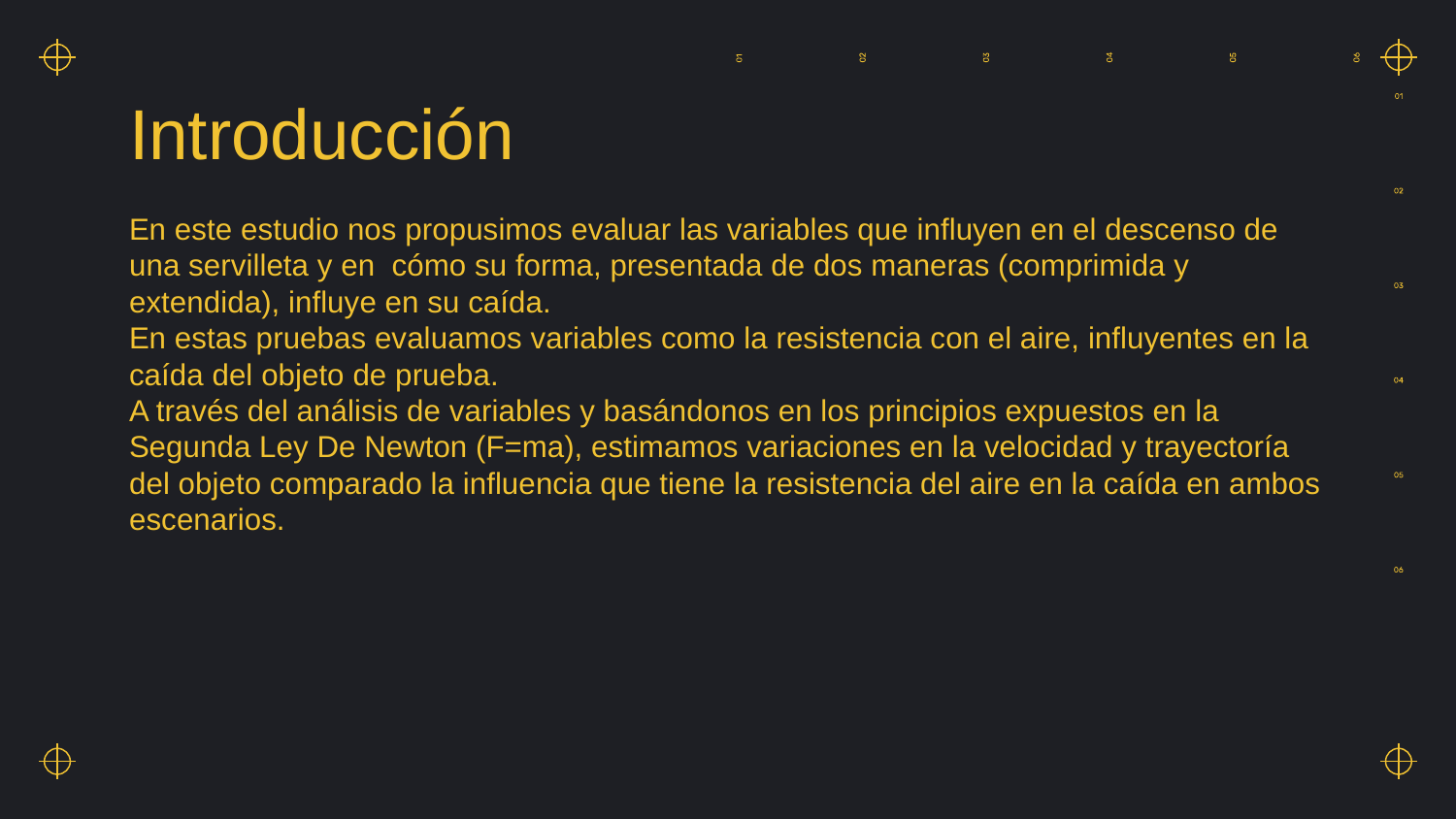

# Introducción
En este estudio nos propusimos evaluar las variables que influyen en el descenso de una servilleta y en  cómo su forma, presentada de dos maneras (comprimida y extendida), influye en su caída.
En estas pruebas evaluamos variables como la resistencia con el aire, influyentes en la caída del objeto de prueba.
A través del análisis de variables y basándonos en los principios expuestos en la Segunda Ley De Newton (F=ma), estimamos variaciones en la velocidad y trayectoría del objeto comparado la influencia que tiene la resistencia del aire en la caída en ambos escenarios.